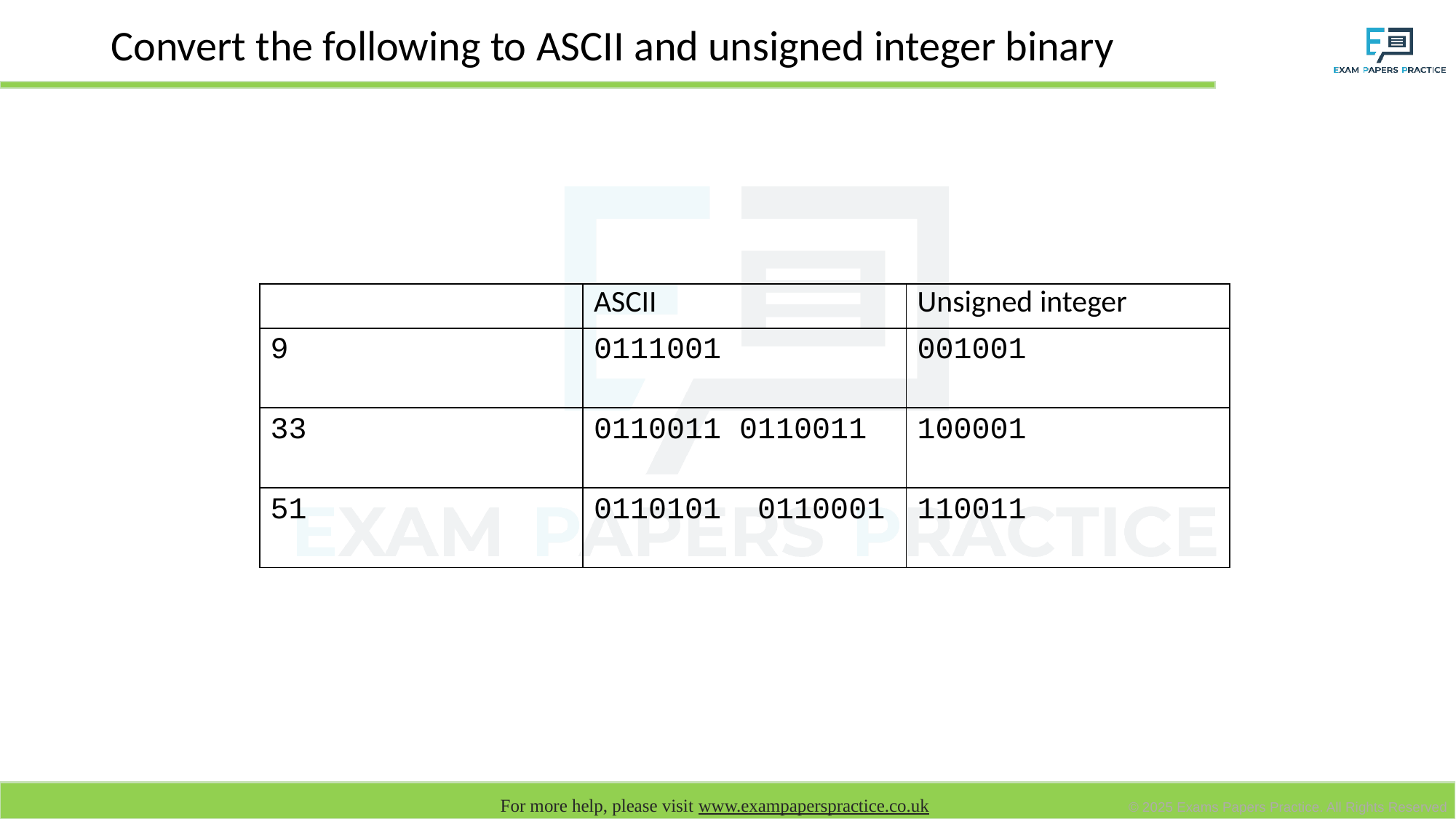

# Convert the following to ASCII and unsigned integer binary
|  | ASCII | Unsigned integer |
| --- | --- | --- |
| 9 | 0111001 | 001001 |
| 33 | 0110011 0110011 | 100001 |
| 51 | 0110101 0110001 | 110011 |